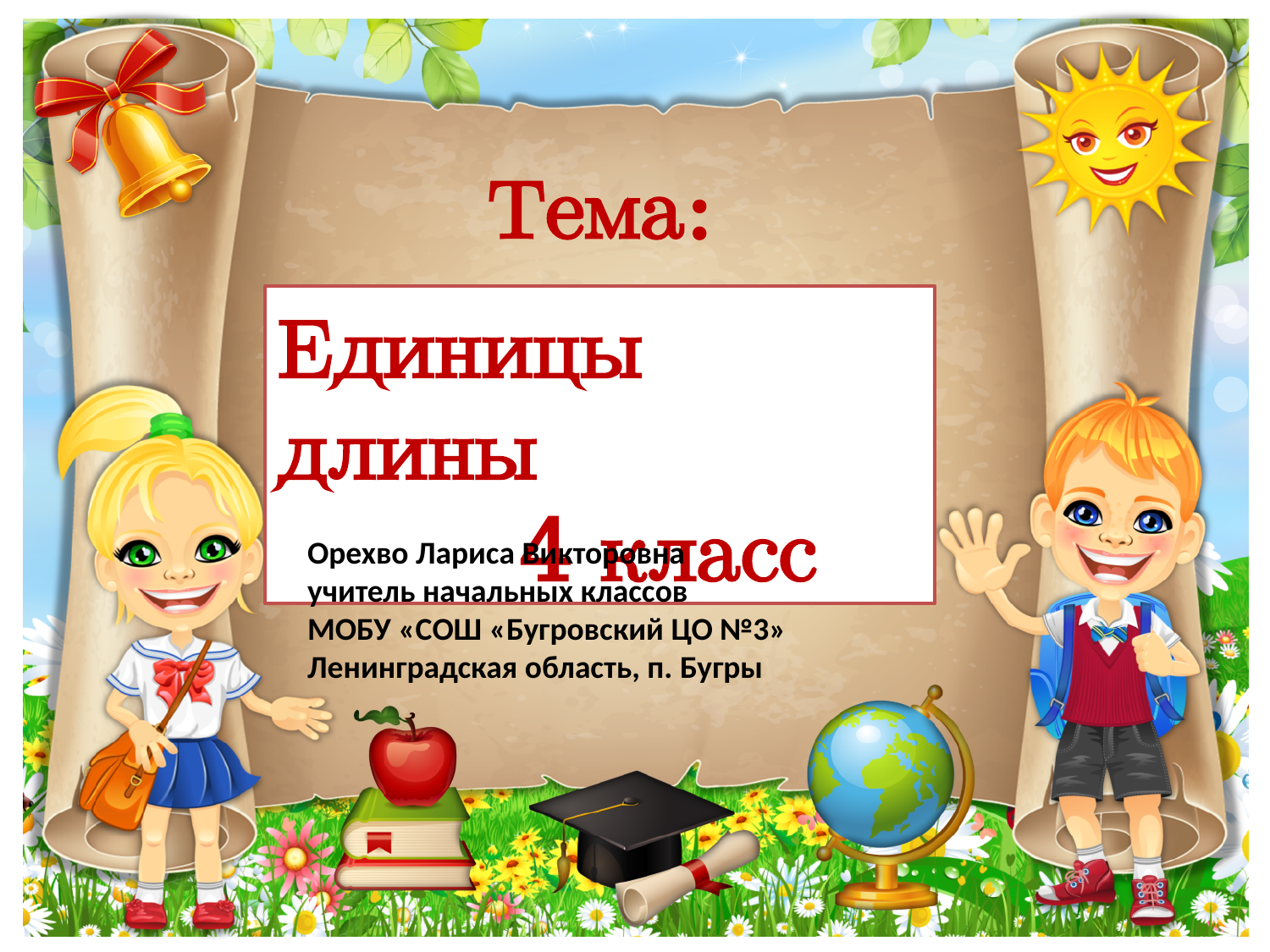

Тема:

Единицы длины
         4 класс
Орехво Лариса Викторовна
учитель начальных классов
МОБУ «СОШ «Бугровский ЦО №3»
Ленинградская область, п. Бугры